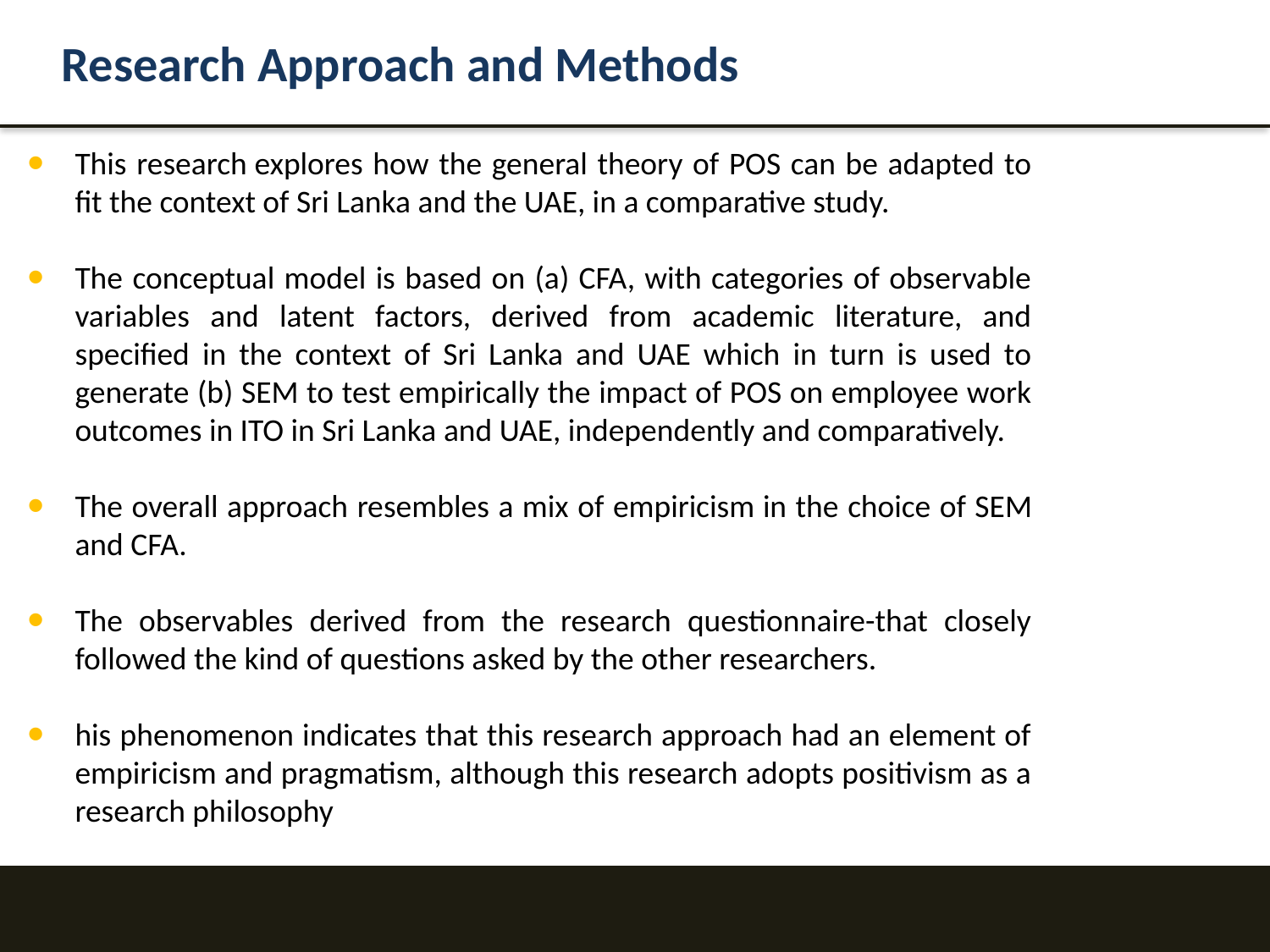

Research Approach and Methods
This research explores how the general theory of POS can be adapted to fit the context of Sri Lanka and the UAE, in a comparative study.

The conceptual model is based on (a) CFA, with categories of observable variables and latent factors, derived from academic literature, and specified in the context of Sri Lanka and UAE which in turn is used to generate (b) SEM to test empirically the impact of POS on employee work outcomes in ITO in Sri Lanka and UAE, independently and comparatively.

The overall approach resembles a mix of empiricism in the choice of SEM and CFA.

The observables derived from the research questionnaire-that closely followed the kind of questions asked by the other researchers.

his phenomenon indicates that this research approach had an element of empiricism and pragmatism, although this research adopts positivism as a research philosophy